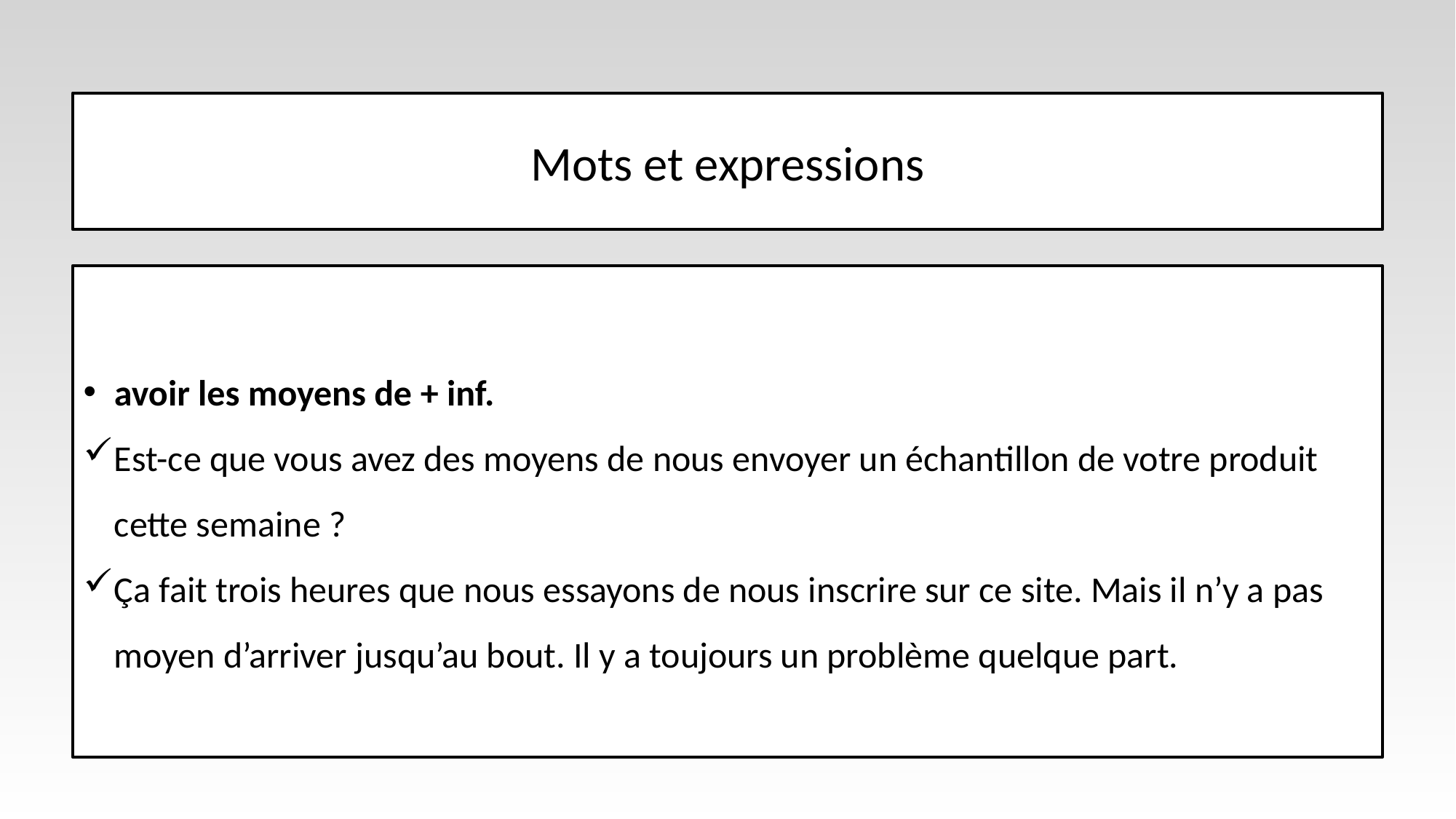

# Mots et expressions
avoir les moyens de + inf.
Est-ce que vous avez des moyens de nous envoyer un échantillon de votre produit cette semaine ?
Ça fait trois heures que nous essayons de nous inscrire sur ce site. Mais il n’y a pas moyen d’arriver jusqu’au bout. Il y a toujours un problème quelque part.